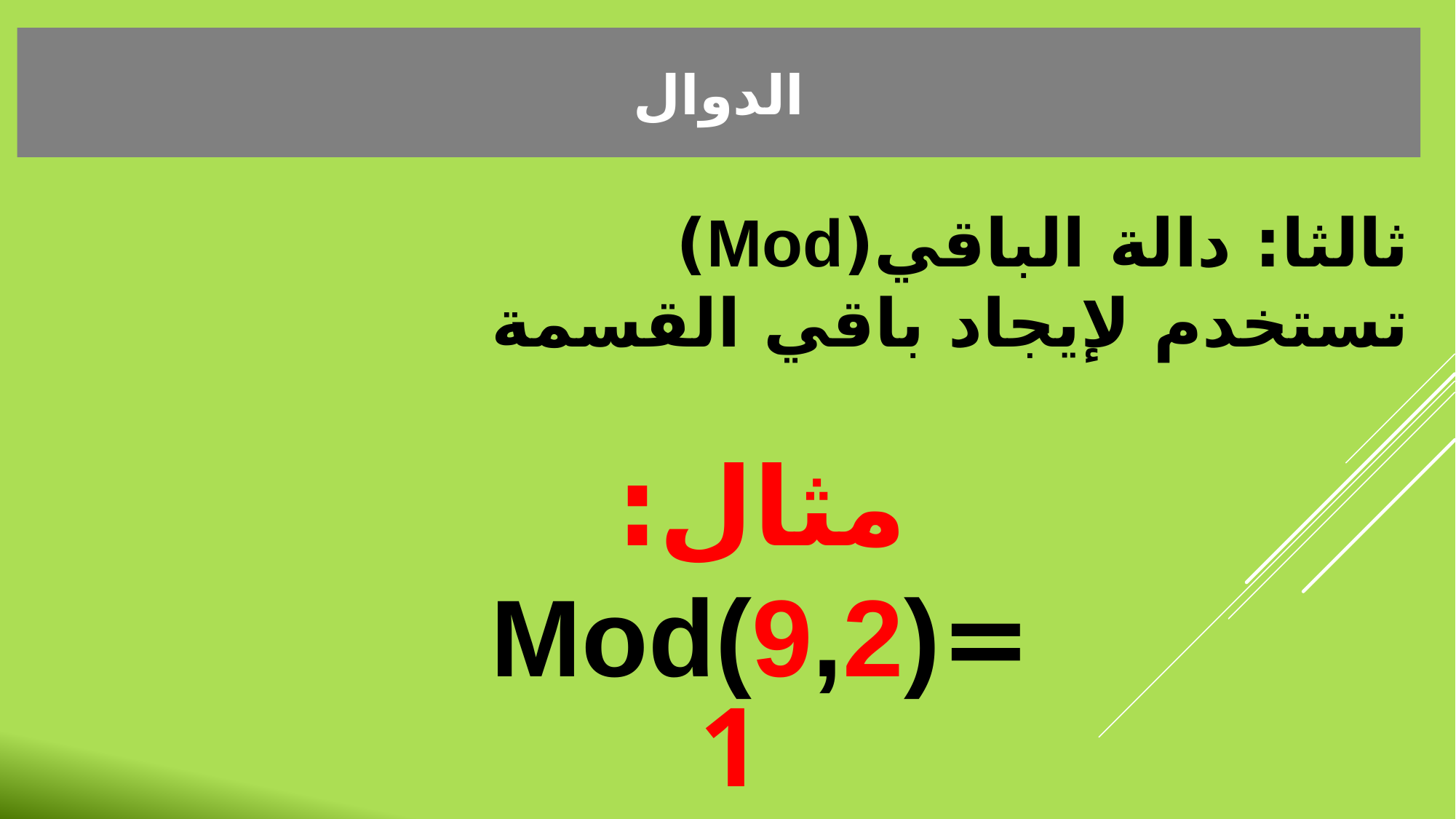

الدوال
ثالثا: دالة الباقي(Mod)
	تستخدم لإيجاد باقي القسمة
	مثال:
	=Mod(9,2)
1